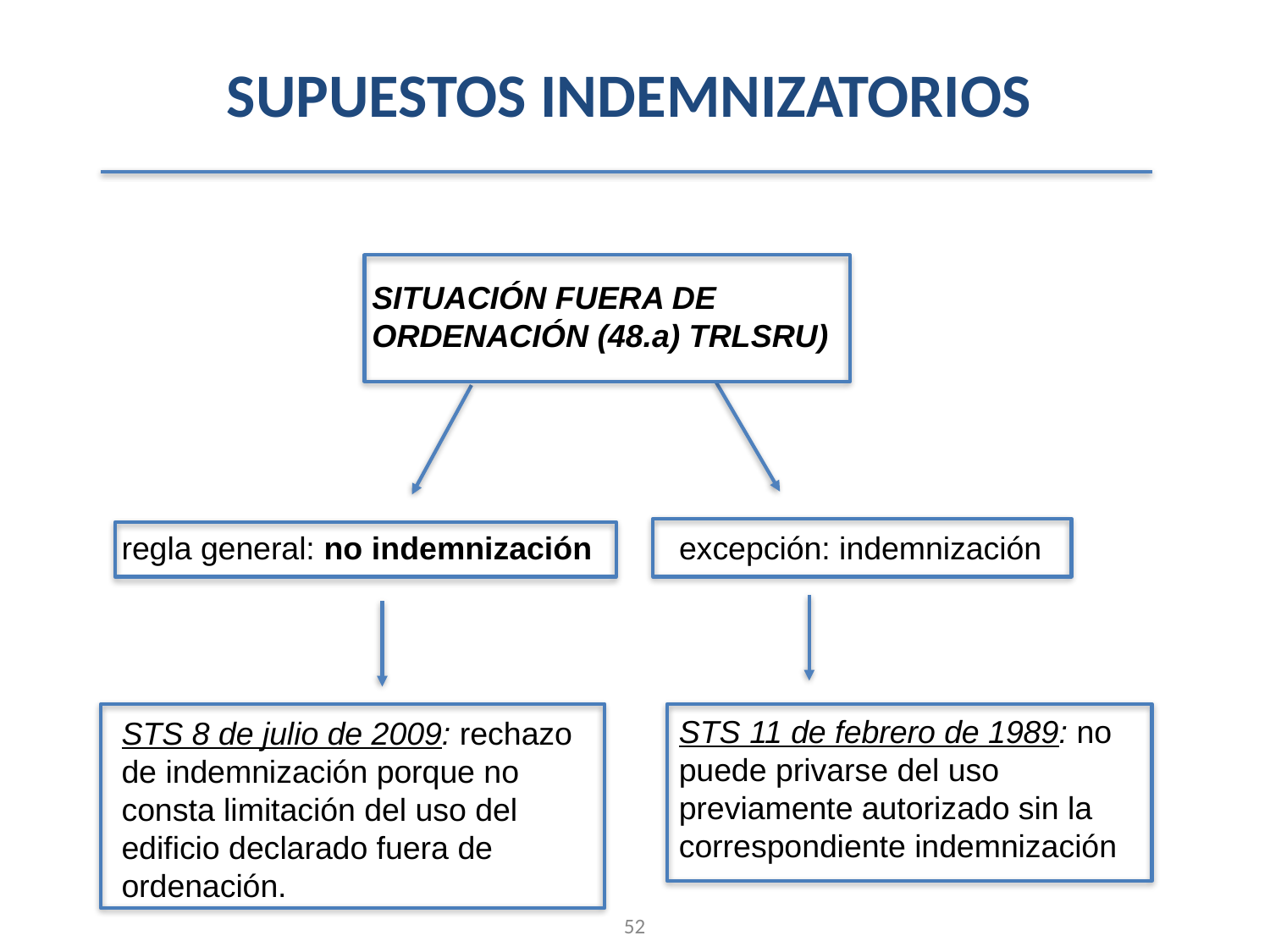

SUPUESTOS INDEMNIZATORIOS

SITUACIÓN FUERA DE ORDENACIÓN (48.a) TRLSRU)

regla general: no indemnización

excepción: indemnización

STS 11 de febrero de 1989: no puede privarse del uso previamente autorizado sin la correspondiente indemnización
STS 8 de julio de 2009: rechazo de indemnización porque no consta limitación del uso del edificio declarado fuera de ordenación.
52